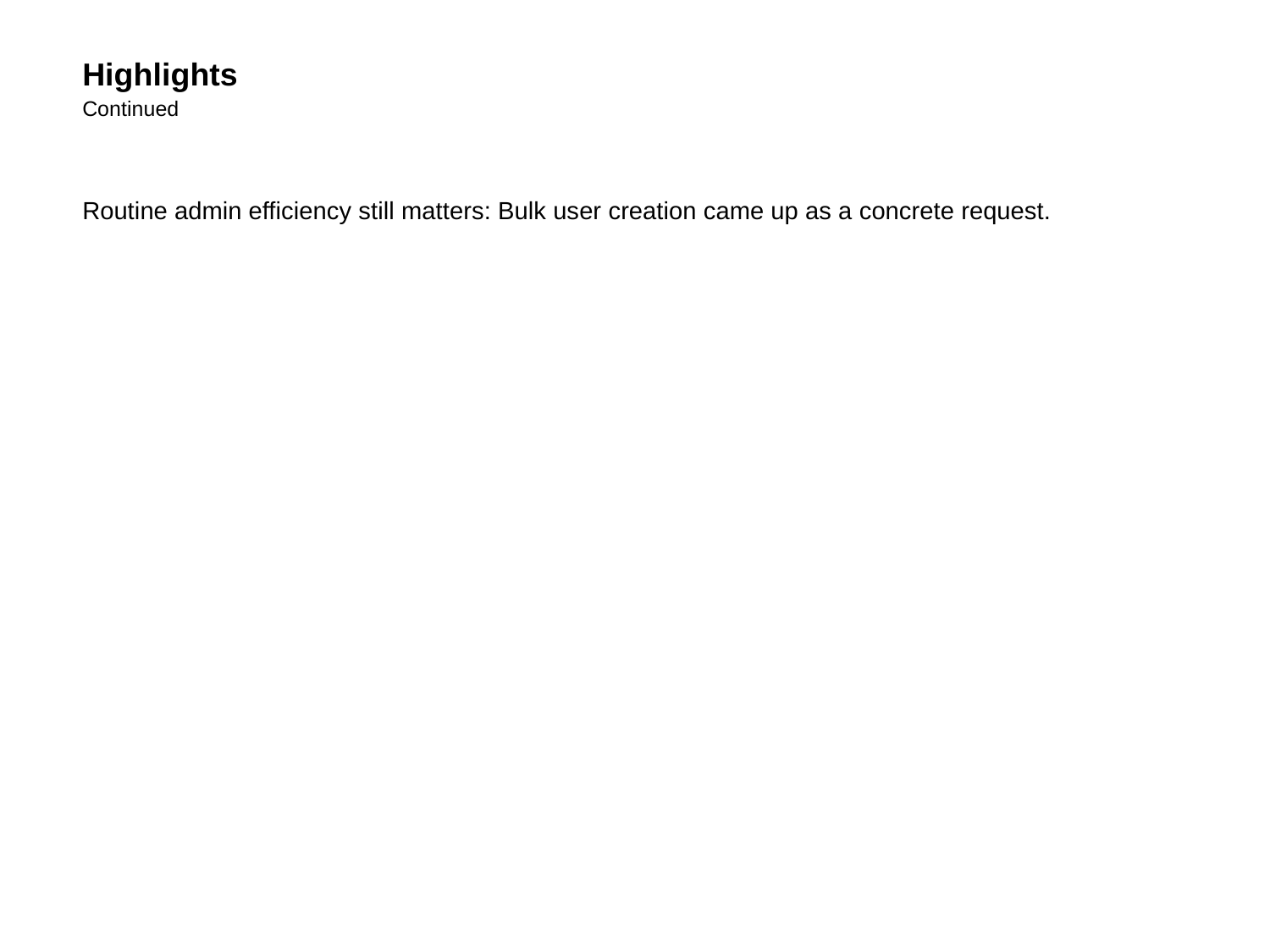

Highlights
Continued
Routine admin efficiency still matters: Bulk user creation came up as a concrete request.